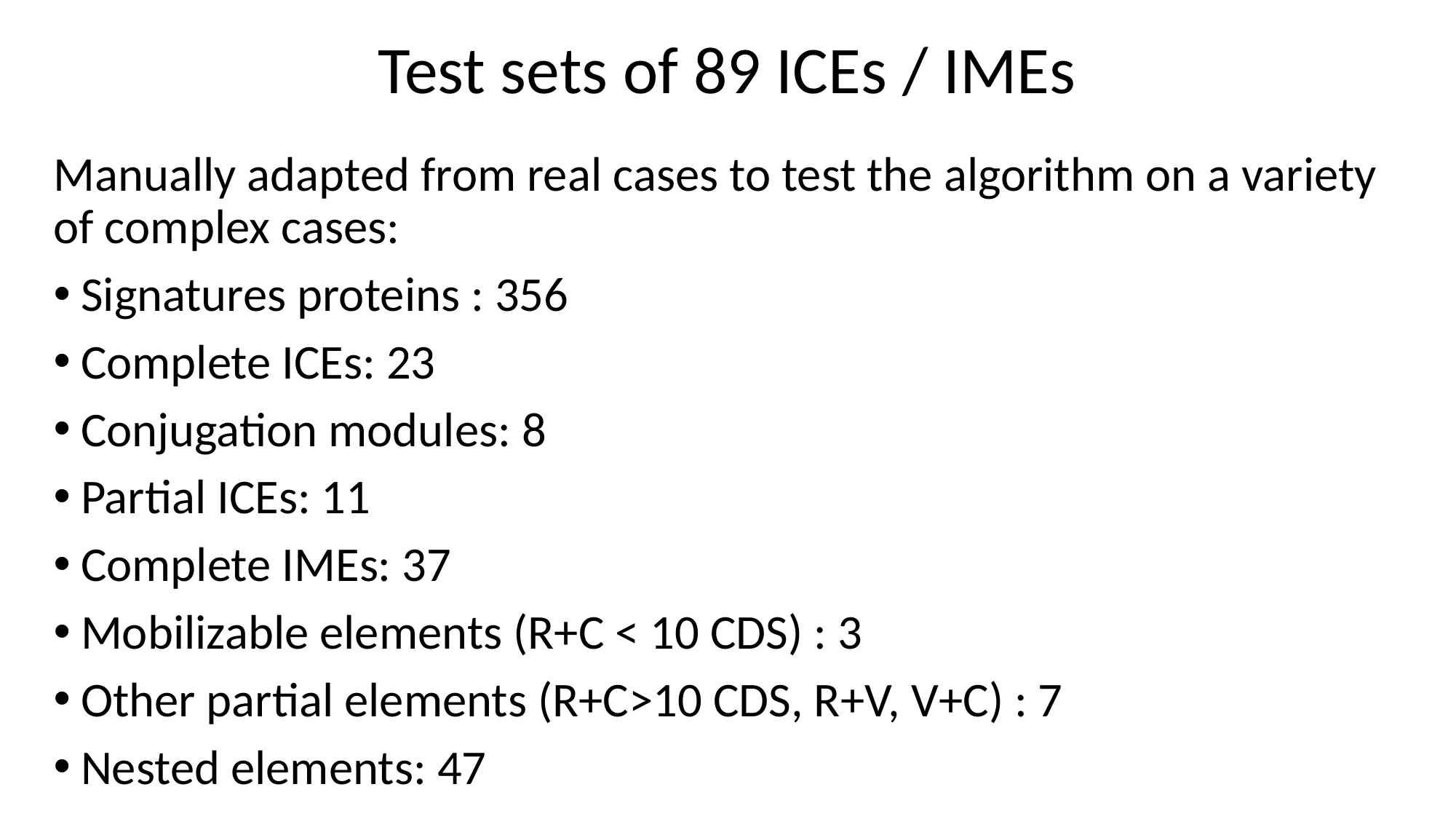

# Test sets of 89 ICEs / IMEs
Manually adapted from real cases to test the algorithm on a variety of complex cases:
Signatures proteins : 356
Complete ICEs: 23
Conjugation modules: 8
Partial ICEs: 11
Complete IMEs: 37
Mobilizable elements (R+C < 10 CDS) : 3
Other partial elements (R+C>10 CDS, R+V, V+C) : 7
Nested elements: 47